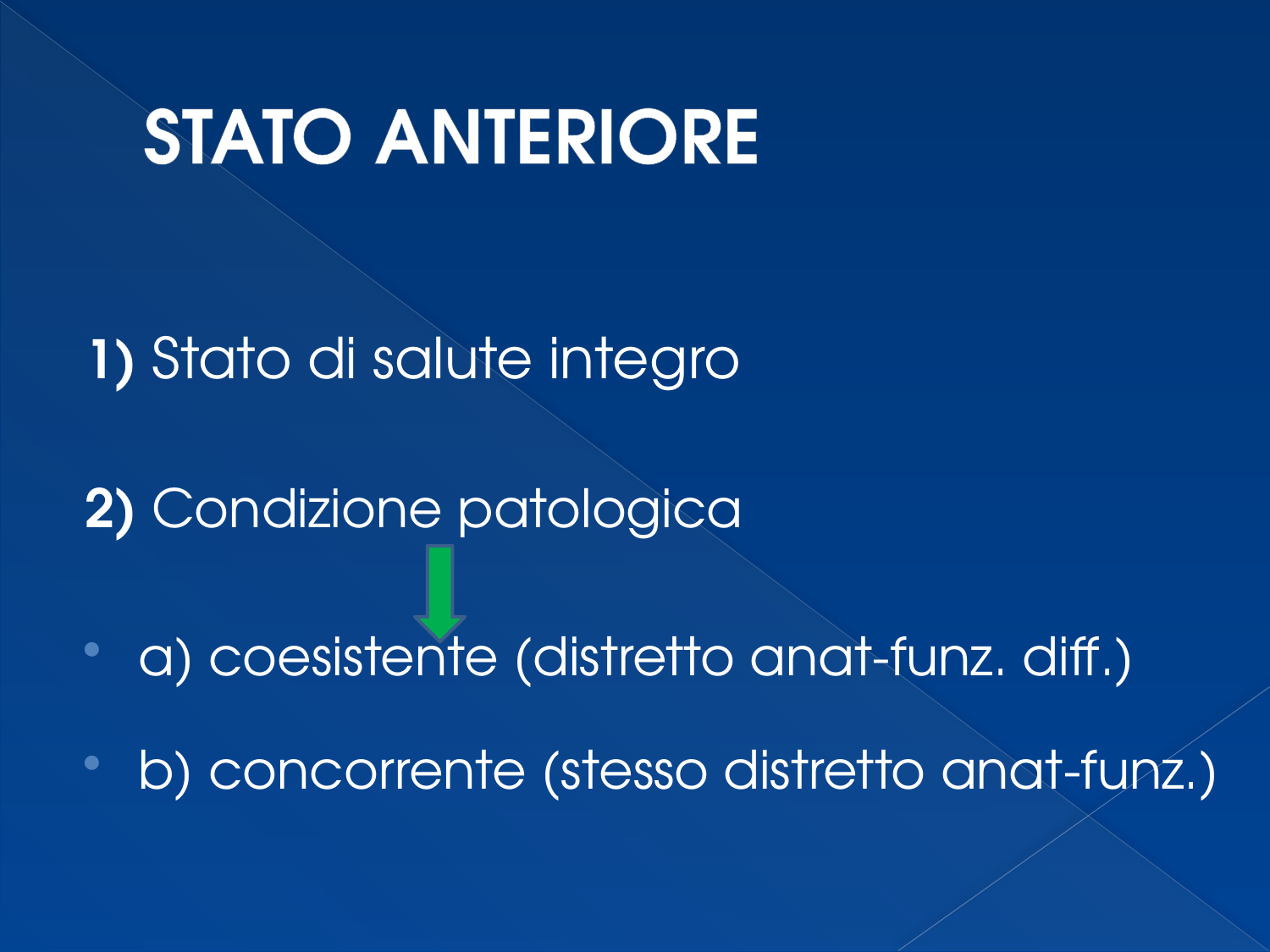

# STATO ANTERIORE
1) Stato di salute integro

2) Condizione patologica

a) coesistente (distretto anat-funz. diff.)

b) concorrente (stesso distretto anat-funz.)